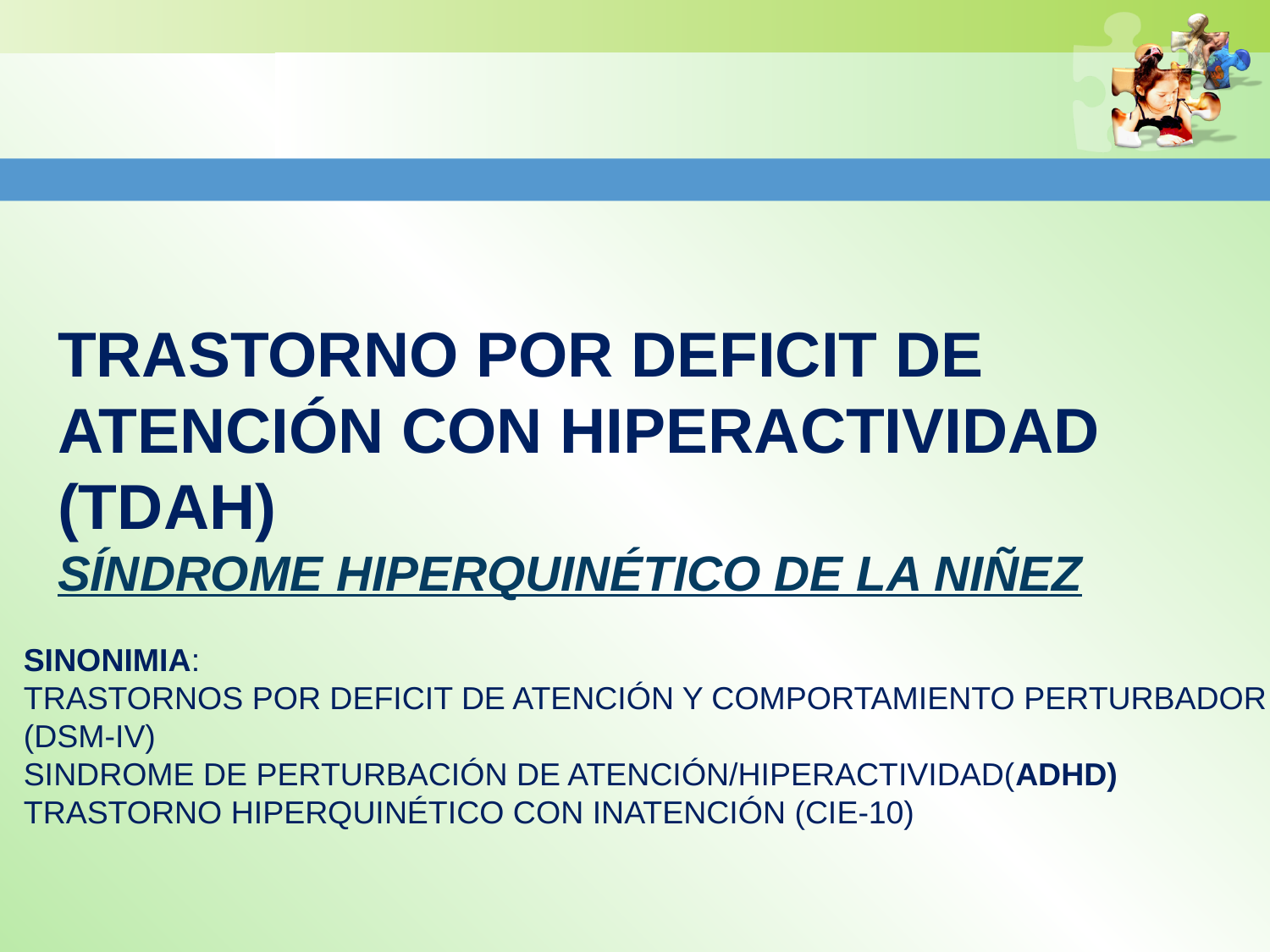

# TRASTORNO POR DEFICIT DE ATENCIÓN CON HIPERACTIVIDAD (TDAH) SÍNDROME HIPERQUINÉTICO DE LA NIÑEZ
SINONIMIA:
TRASTORNOS POR DEFICIT DE ATENCIÓN Y COMPORTAMIENTO PERTURBADOR
(DSM-IV)
SINDROME DE PERTURBACIÓN DE ATENCIÓN/HIPERACTIVIDAD(ADHD)
TRASTORNO HIPERQUINÉTICO CON INATENCIÓN (CIE-10)